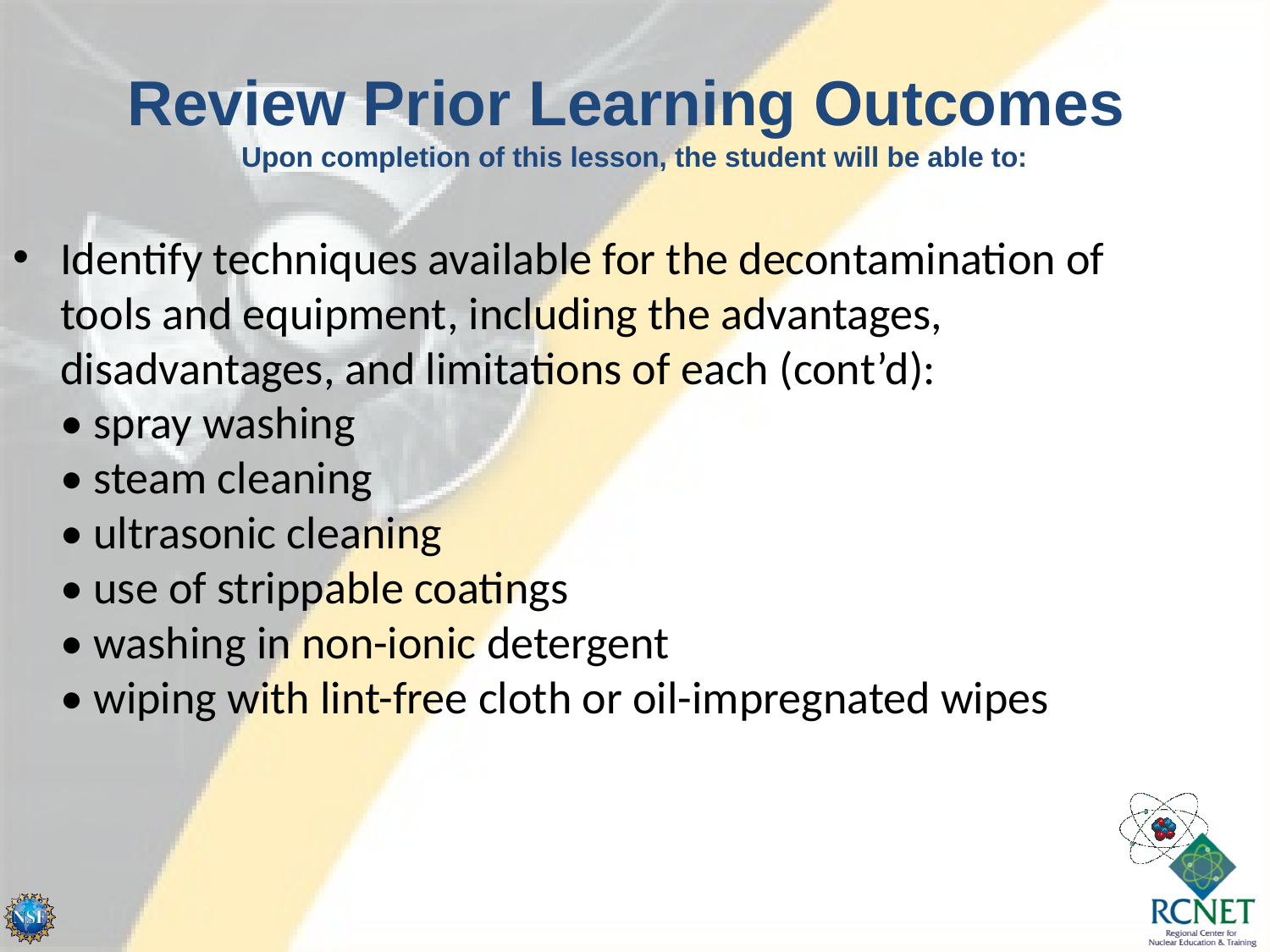

Review Prior Learning Outcomes
Upon completion of this lesson, the student will be able to:

Identify techniques available for the decontamination of tools and equipment, including the advantages, disadvantages, and limitations of each (cont’d):
• spray washing
• steam cleaning
• ultrasonic cleaning
• use of strippable coatings
• washing in non-ionic detergent
• wiping with lint-free cloth or oil-impregnated wipes